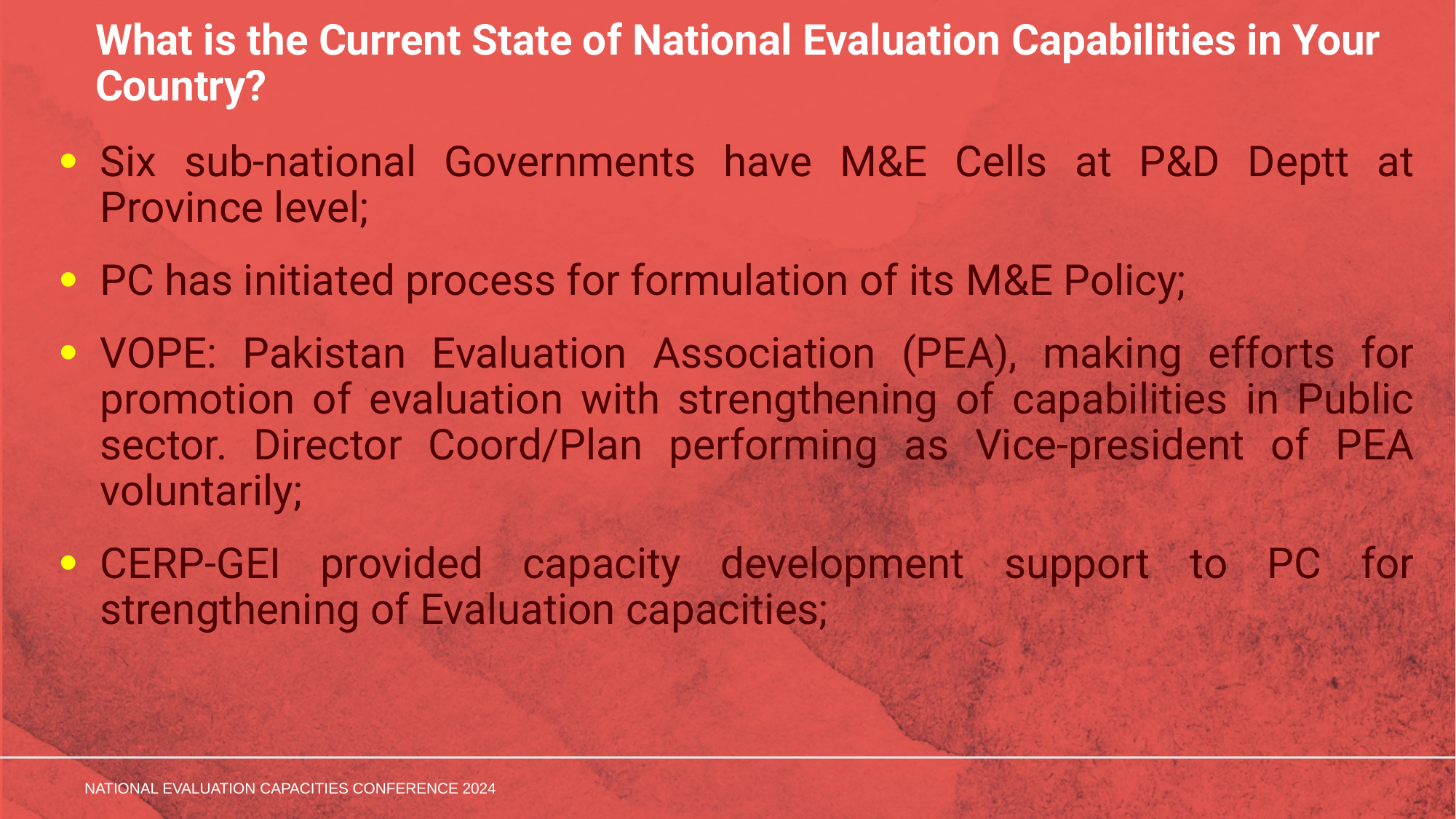

# What is the Current State of National Evaluation Capabilities in Your Country?
Six sub-national Governments have M&E Cells at P&D Deptt at Province level;
PC has initiated process for formulation of its M&E Policy;
VOPE: Pakistan Evaluation Association (PEA), making efforts for promotion of evaluation with strengthening of capabilities in Public sector. Director Coord/Plan performing as Vice-president of PEA voluntarily;
CERP-GEI provided capacity development support to PC for strengthening of Evaluation capacities;